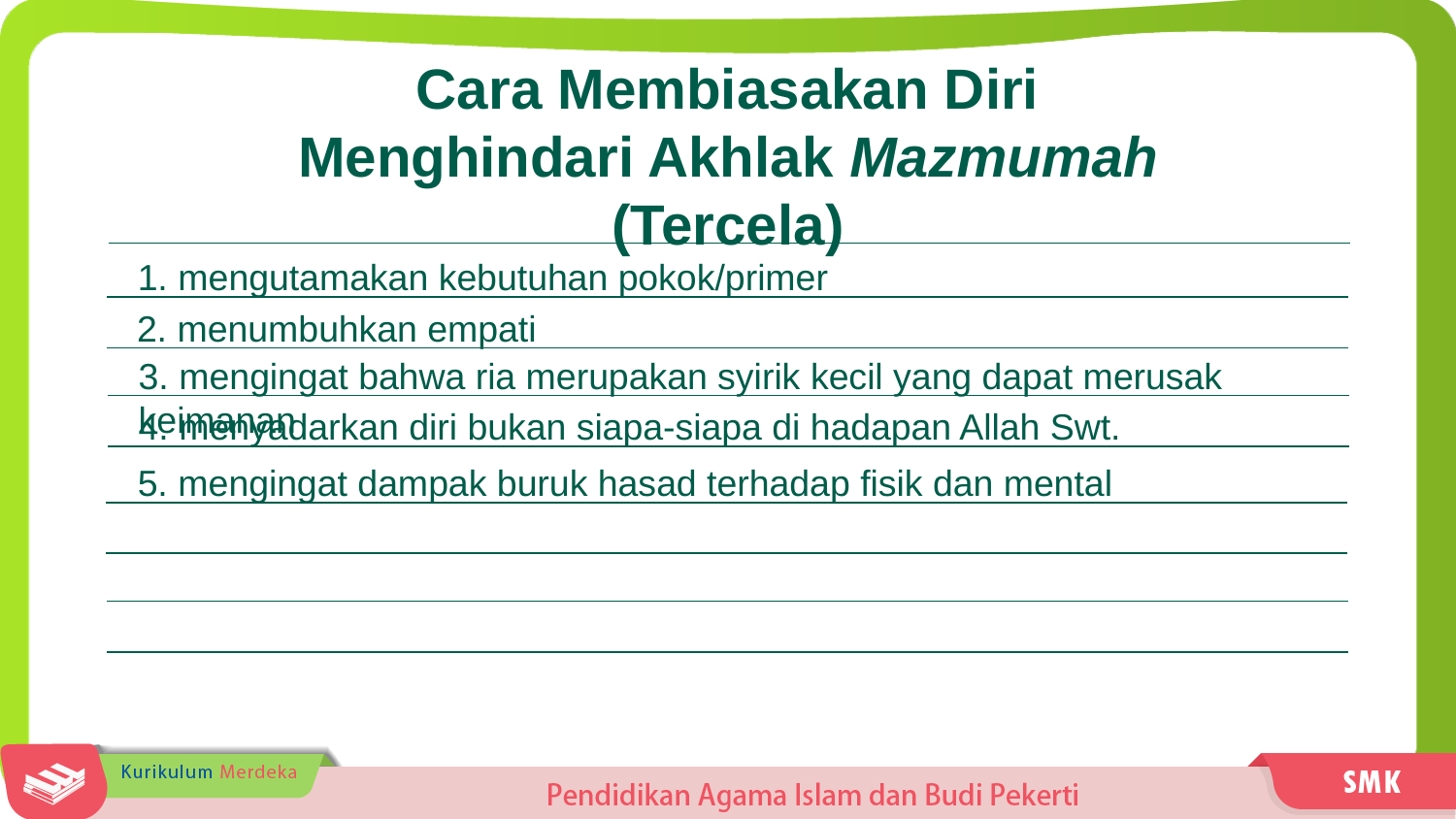

Cara Membiasakan Diri Menghindari Akhlak Mazmumah (Tercela)
1. mengutamakan kebutuhan pokok/primer
2. menumbuhkan empati
3. mengingat bahwa ria merupakan syirik kecil yang dapat merusak keimanan
4. menyadarkan diri bukan siapa-siapa di hadapan Allah Swt.
5. mengingat dampak buruk hasad terhadap fisik dan mental